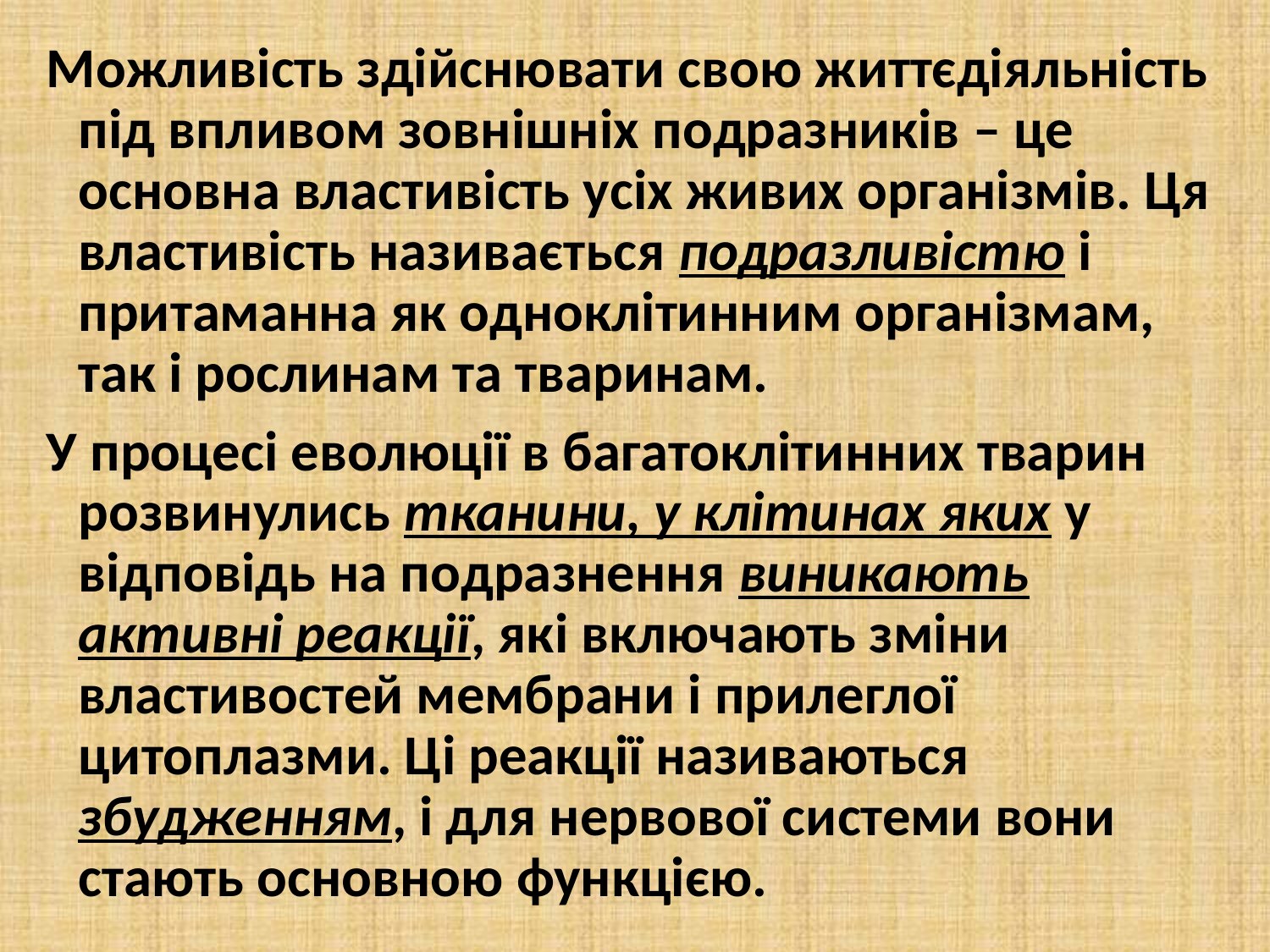

Можливість здійснювати свою життєдіяльність під впливом зовнішніх подразників – це основна властивість усіх живих організмів. Ця властивість називається подразливістю і притаманна як одноклітинним організмам, так і рослинам та тваринам.
У процесі еволюції в багатоклітинних тварин розвинулись тканини, у клітинах яких у відповідь на подразнення виникають активні реакції, які включають зміни властивостей мембрани і прилеглої цитоплазми. Ці реакції називаються збудженням, і для нервової системи вони стають основною функцією.